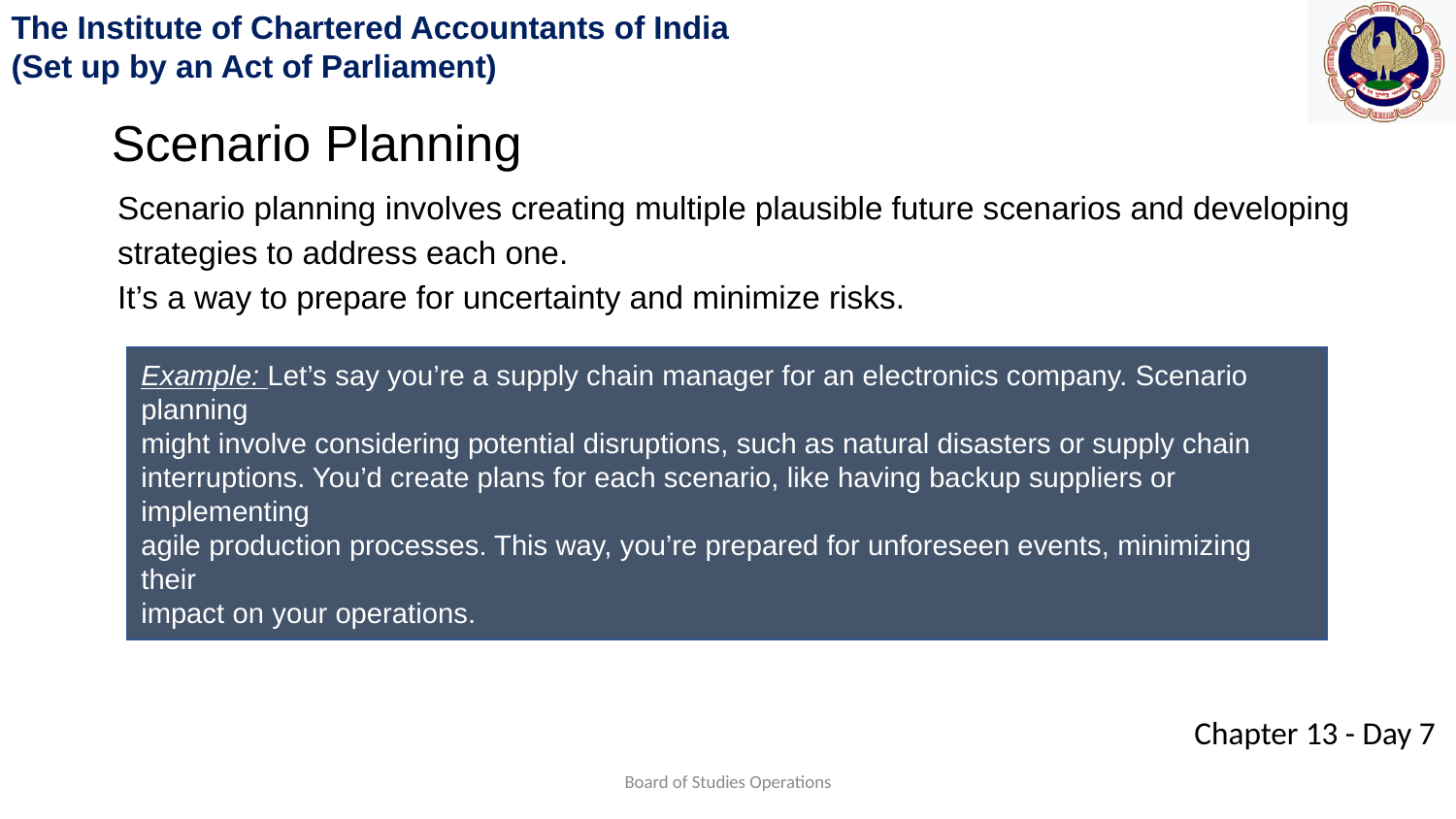

Scenario Planning
Scenario planning involves creating multiple plausible future scenarios and developing strategies to address each one.
It’s a way to prepare for uncertainty and minimize risks.
Example: Let’s say you’re a supply chain manager for an electronics company. Scenario planning
might involve considering potential disruptions, such as natural disasters or supply chain
interruptions. You’d create plans for each scenario, like having backup suppliers or implementing
agile production processes. This way, you’re prepared for unforeseen events, minimizing their
impact on your operations.
Board of Studies Operations